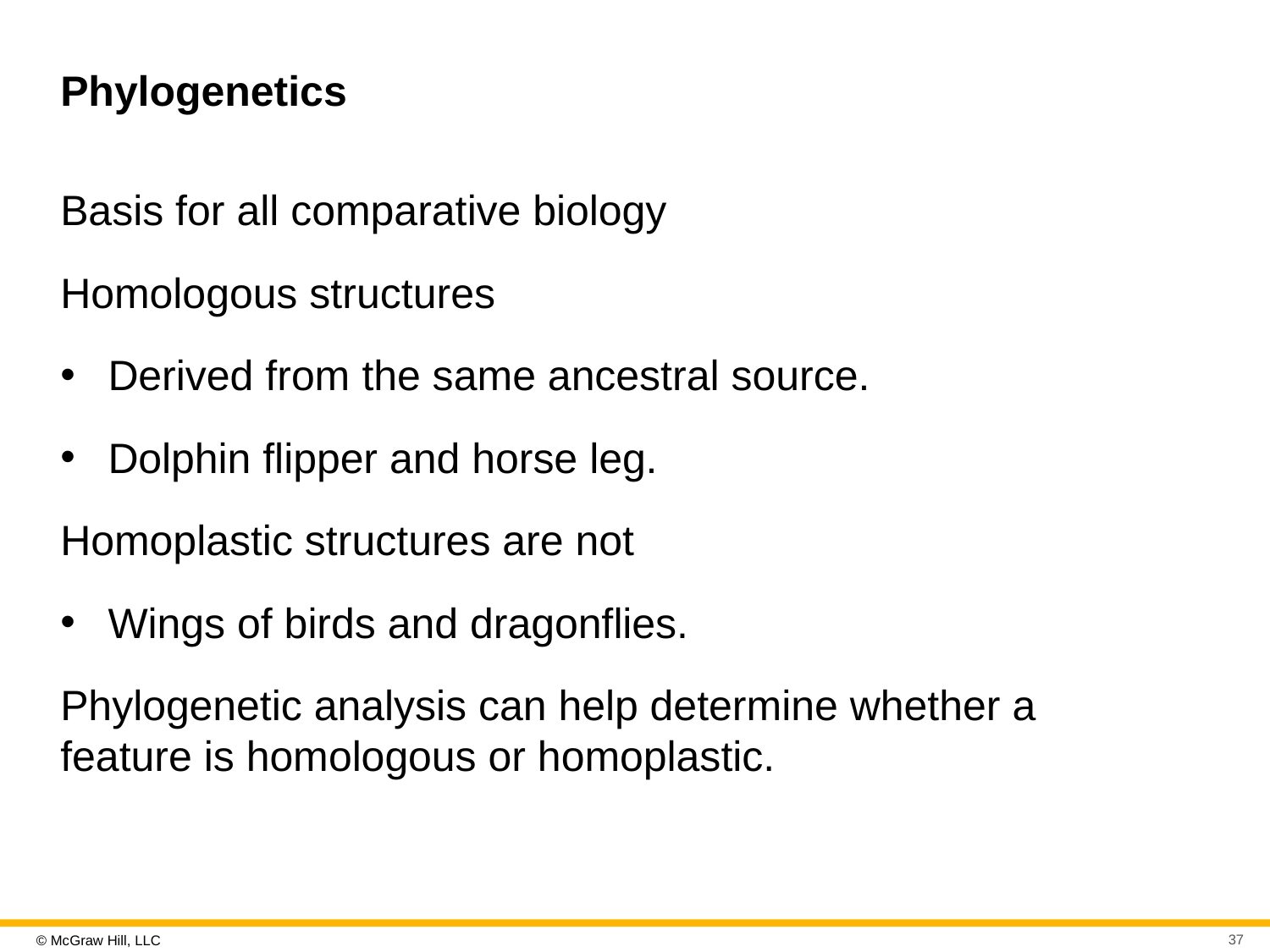

# Phylogenetics
Basis for all comparative biology
Homologous structures
Derived from the same ancestral source.
Dolphin flipper and horse leg.
Homoplastic structures are not
Wings of birds and dragonflies.
Phylogenetic analysis can help determine whether a feature is homologous or homoplastic.
37